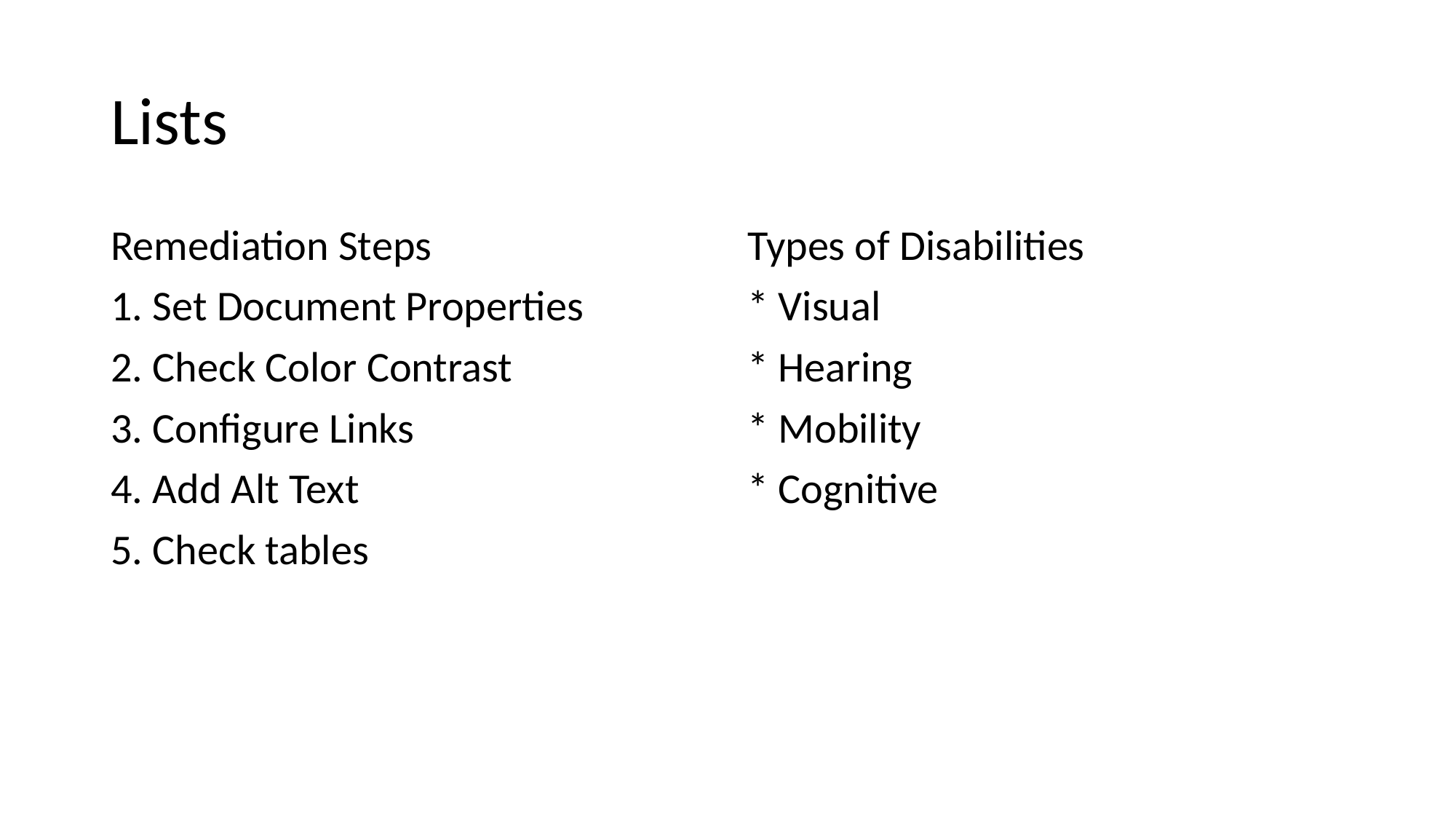

# Lists
Remediation Steps
1. Set Document Properties
2. Check Color Contrast
3. Configure Links
4. Add Alt Text
5. Check tables
Types of Disabilities
* Visual
* Hearing
* Mobility
* Cognitive